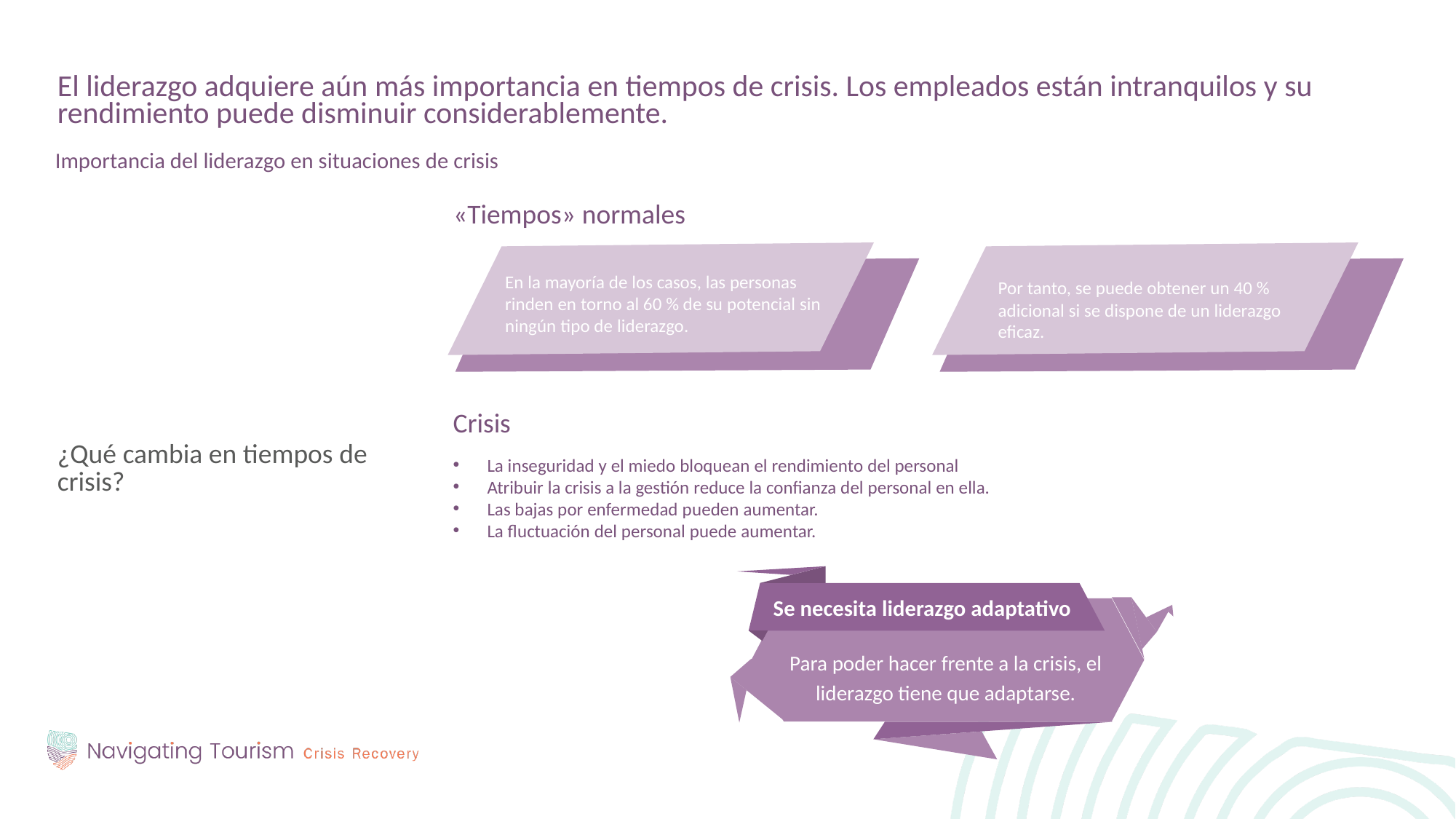

El liderazgo adquiere aún más importancia en tiempos de crisis. Los empleados están intranquilos y su rendimiento puede disminuir considerablemente.

Importancia del liderazgo en situaciones de crisis
«Tiempos» normales

¿Qué cambia en tiempos de crisis?
En la mayoría de los casos, las personas rinden en torno al 60 % de su potencial sin ningún tipo de liderazgo.
Por tanto, se puede obtener un 40 % adicional si se dispone de un liderazgo eficaz.
Crisis
La inseguridad y el miedo bloquean el rendimiento del personal
Atribuir la crisis a la gestión reduce la confianza del personal en ella.
Las bajas por enfermedad pueden aumentar.
La fluctuación del personal puede aumentar.

Se necesita liderazgo adaptativo

Para poder hacer frente a la crisis, el liderazgo tiene que adaptarse.